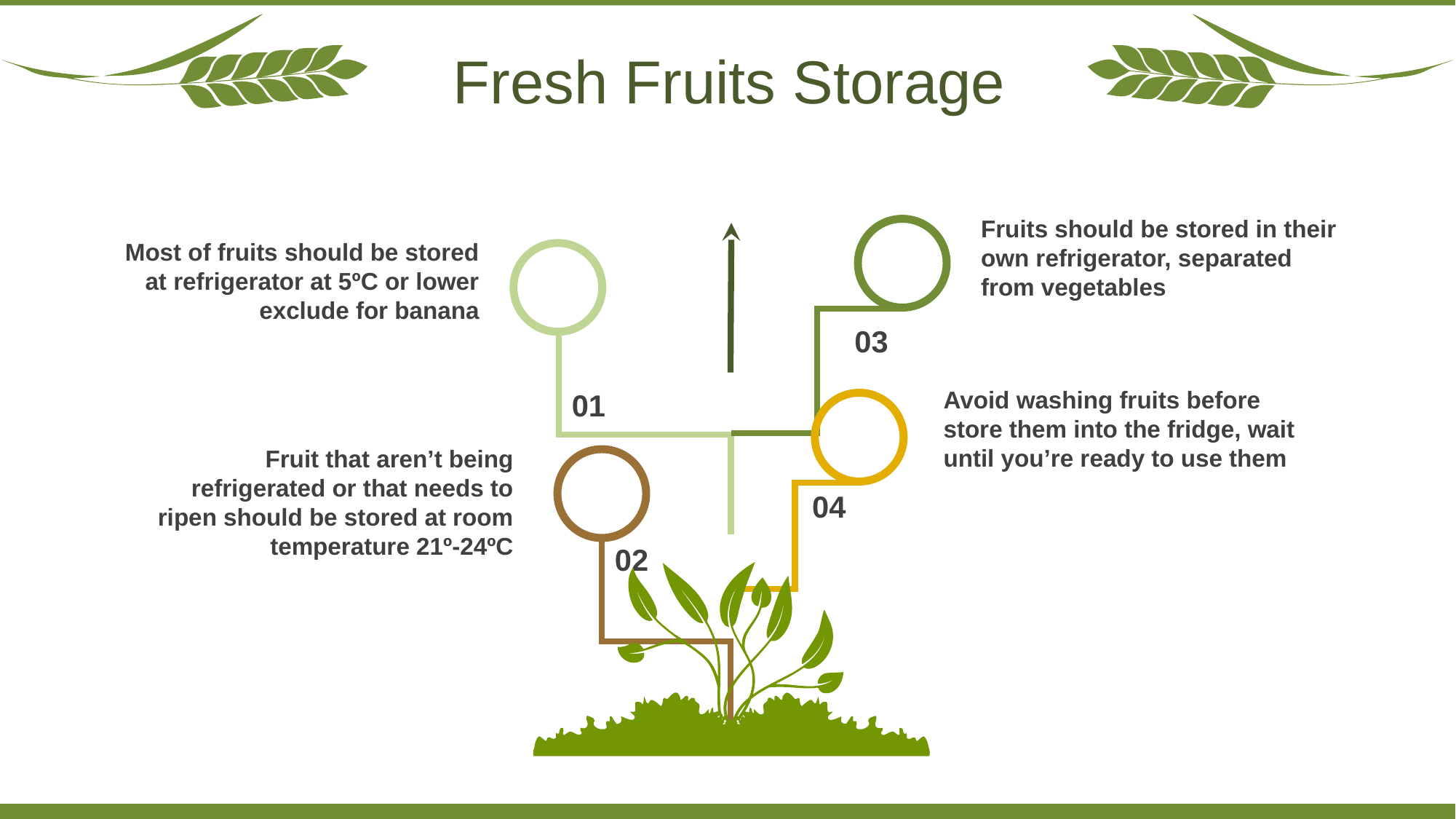

Fresh Fruits Storage
Fruits should be stored in their own refrigerator, separated from vegetables

Most of fruits should be stored at refrigerator at 5ºC or lower exclude for banana

03
Avoid washing fruits before store them into the fridge, wait until you’re ready to use them
01

Fruit that aren’t being refrigerated or that needs to ripen should be stored at room temperature 21º-24ºC

04
02